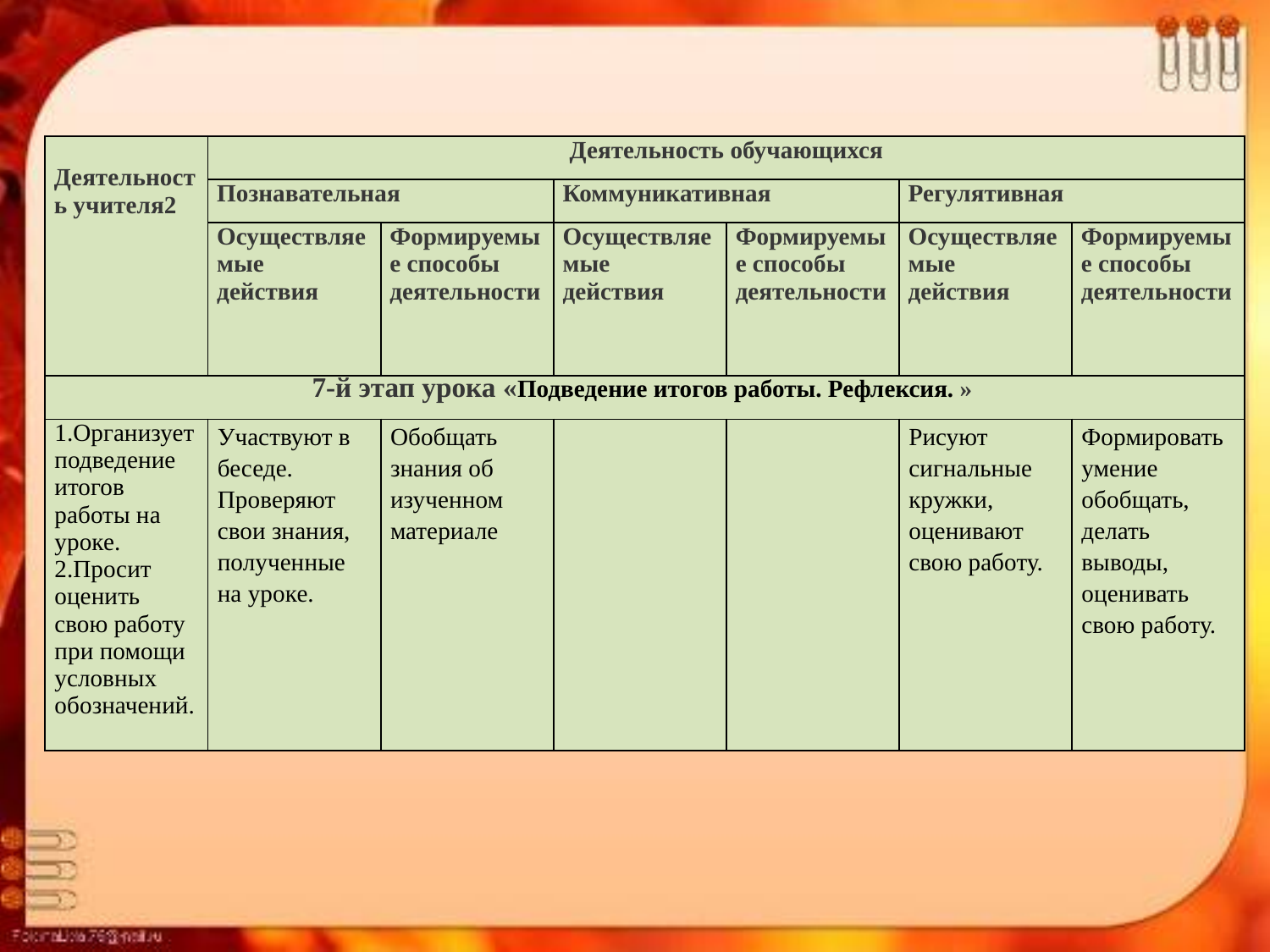

| Деятельность учителя2 | Деятельность обучающихся |  |  |  |  |  |
| --- | --- | --- | --- | --- | --- | --- |
|  | Познавательная |  | Коммуникативная |  | Регулятивная |  |
|  | Осуществляемые действия | Формируемые способы деятельности | Осуществляемые действия | Формируемые способы деятельности | Осуществляемые действия | Формируемые способы деятельности |
| 7-й этап урока «Подведение итогов работы. Рефлексия. » |  |  |  |  |  |  |
| 1.Организует подведение итогов работы на уроке. 2.Просит оценить свою работу при помощи условных обозначений. | Участвуют в беседе. Проверяют свои знания, полученные на уроке. | Обобщать знания об изученном материале |  |  | Рисуют сигнальные кружки, оценивают свою работу. | Формировать умение обобщать, делать выводы, оценивать свою работу. |